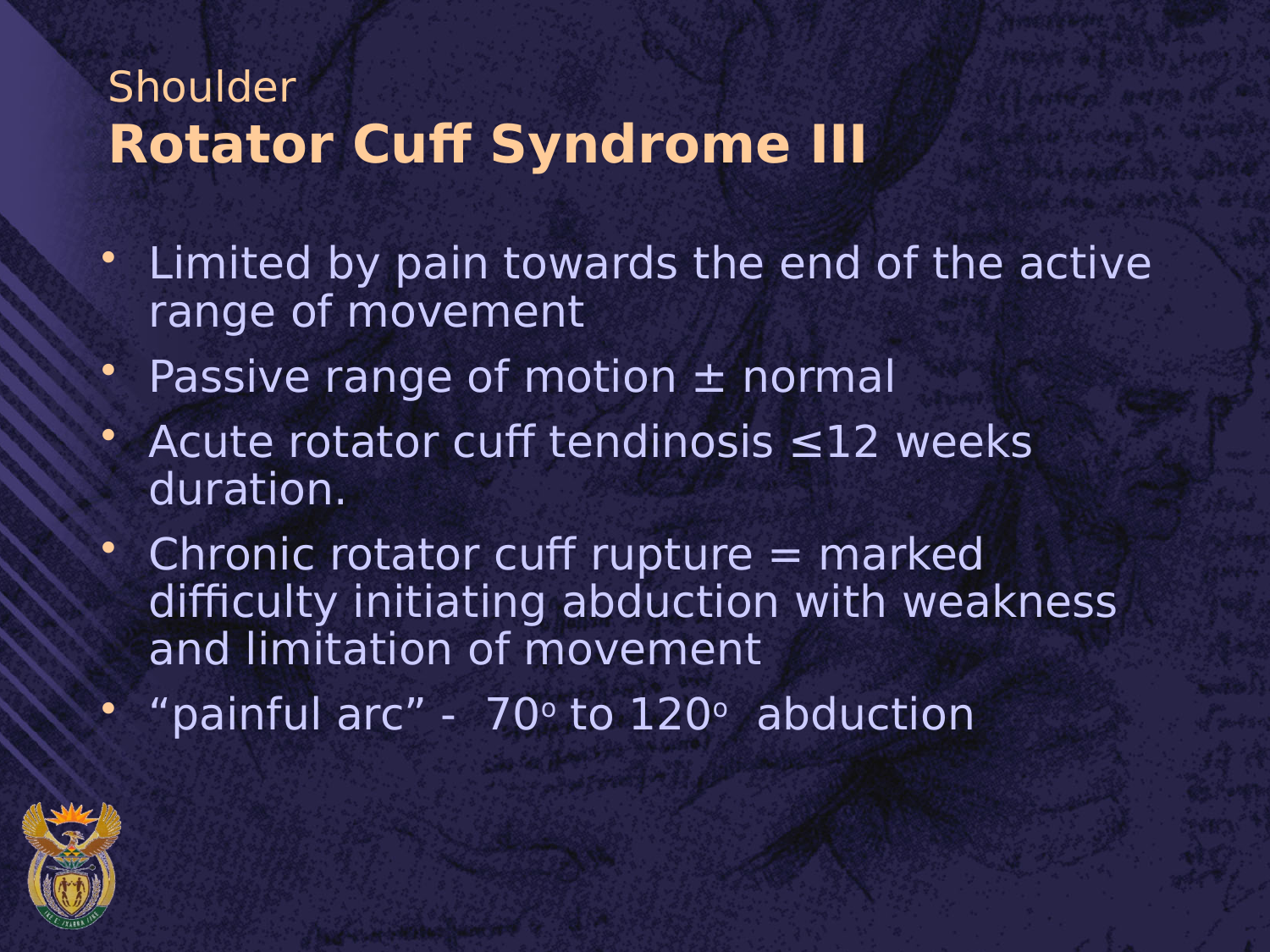

# Shoulder Rotator Cuff Syndrome III
Limited by pain towards the end of the active range of movement
Passive range of motion ± normal
Acute rotator cuff tendinosis ≤12 weeks duration.
Chronic rotator cuff rupture = marked difficulty initiating abduction with weakness and limitation of movement
“painful arc” -  70o to 120o  abduction